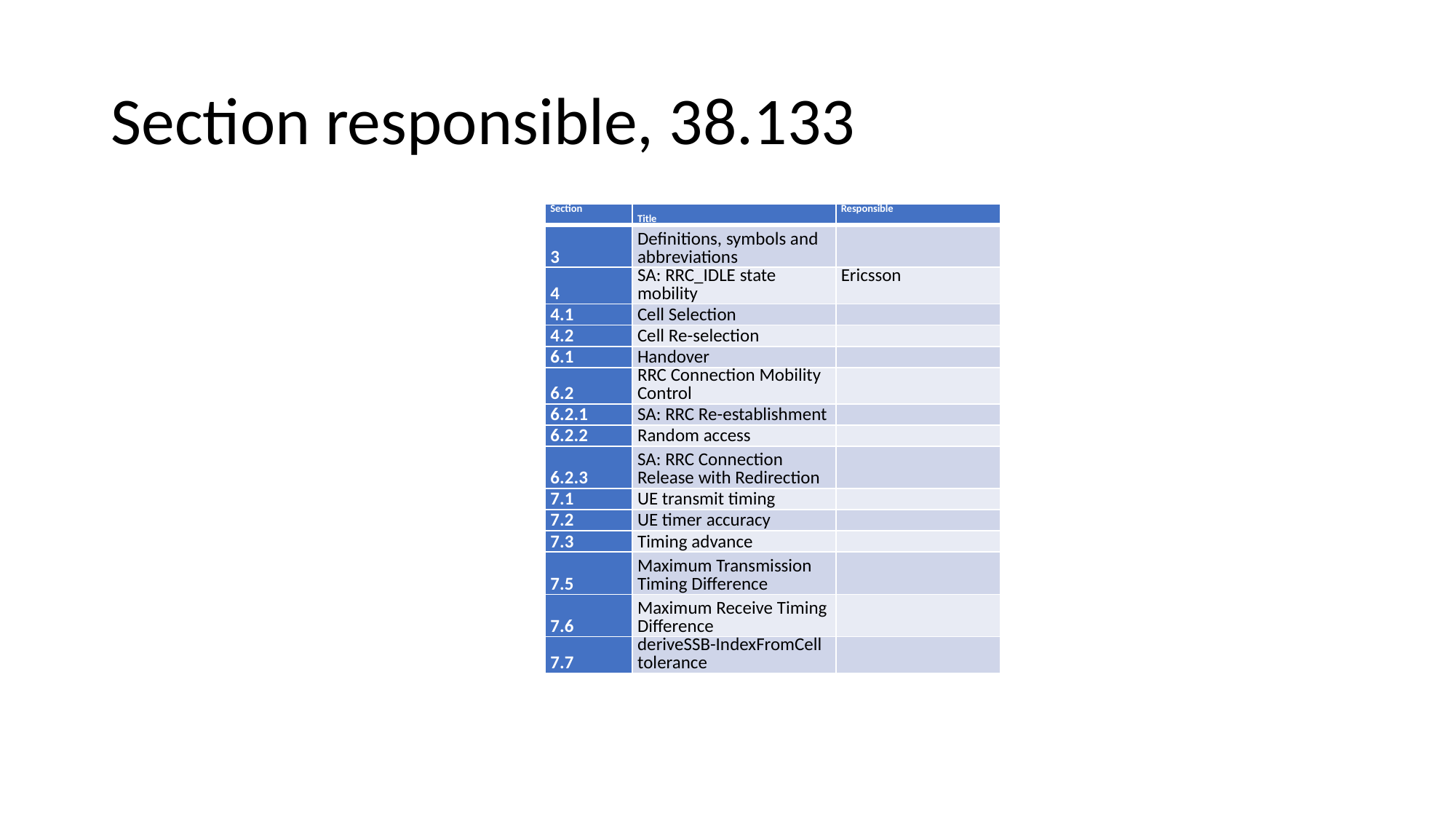

# Section responsible, 38.133
| Section | Title | Responsible |
| --- | --- | --- |
| 3 | Definitions, symbols and abbreviations |  |
| 4 | SA: RRC\_IDLE state mobility | Ericsson |
| 4.1 | Cell Selection |  |
| 4.2 | Cell Re-selection |  |
| 6.1 | Handover |  |
| 6.2 | RRC Connection Mobility Control |  |
| 6.2.1 | SA: RRC Re-establishment |  |
| 6.2.2 | Random access |  |
| 6.2.3 | SA: RRC Connection Release with Redirection |  |
| 7.1 | UE transmit timing |  |
| 7.2 | UE timer accuracy |  |
| 7.3 | Timing advance |  |
| 7.5 | Maximum Transmission Timing Difference |  |
| 7.6 | Maximum Receive Timing Difference |  |
| 7.7 | deriveSSB-IndexFromCell tolerance |  |